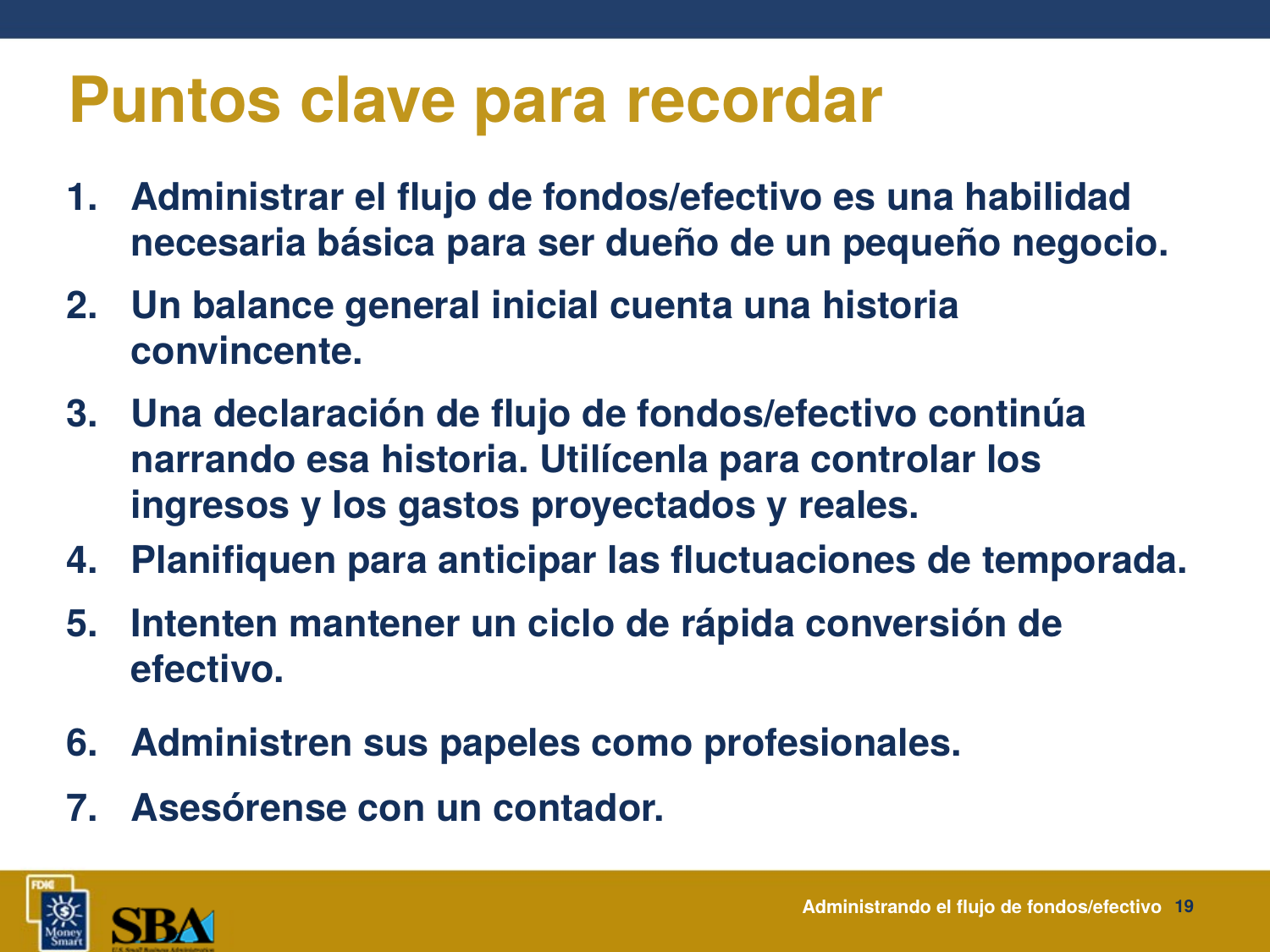

# Puntos clave para recordar
Administrar el flujo de fondos/efectivo es una habilidad necesaria básica para ser dueño de un pequeño negocio.
Un balance general inicial cuenta una historia convincente.
Una declaración de flujo de fondos/efectivo continúa narrando esa historia. Utilícenla para controlar los ingresos y los gastos proyectados y reales.
Planifiquen para anticipar las fluctuaciones de temporada.
Intenten mantener un ciclo de rápida conversión de efectivo.
Administren sus papeles como profesionales.
Asesórense con un contador.